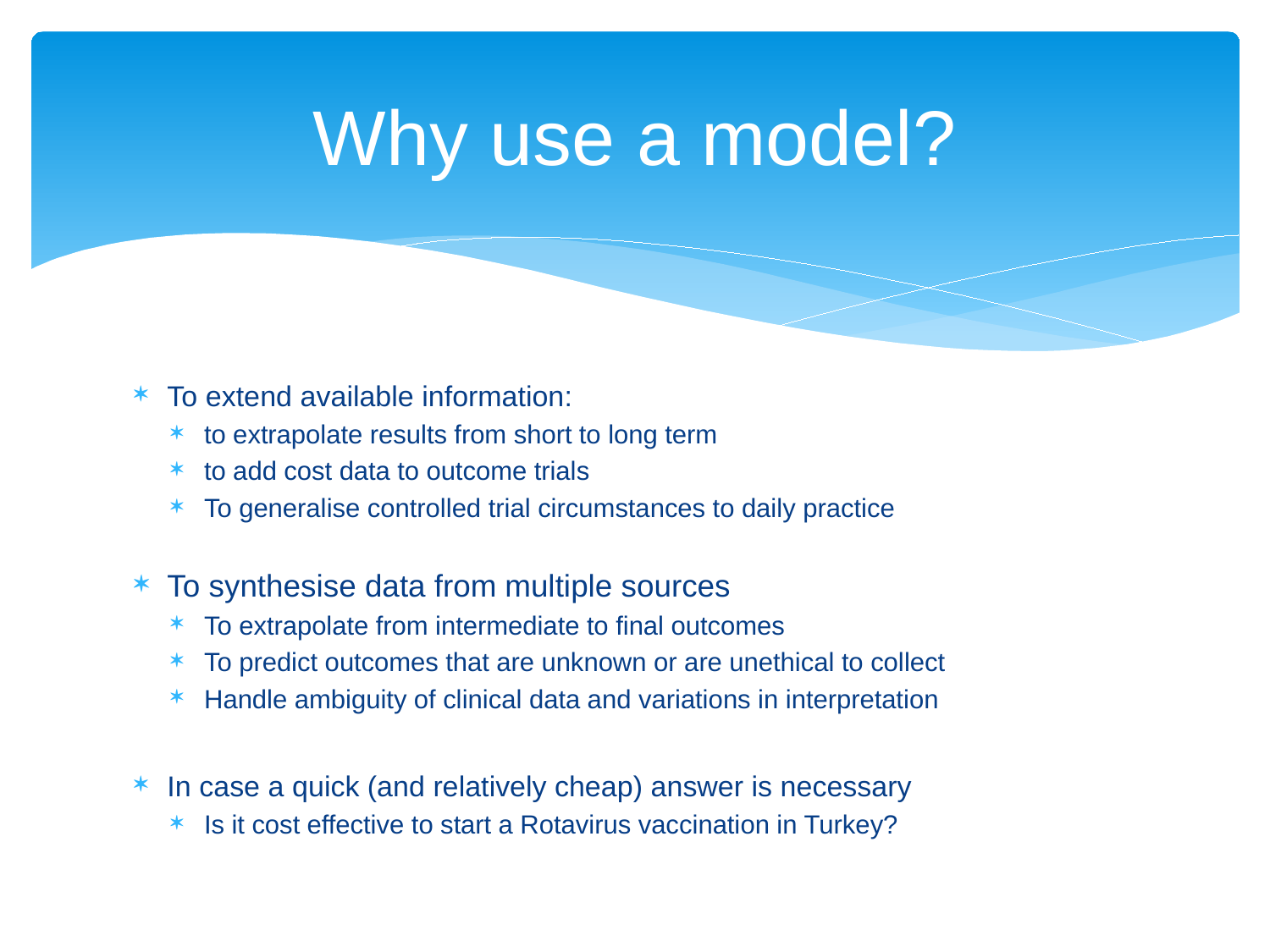

# Why use a model?
To extend available information:
to extrapolate results from short to long term
to add cost data to outcome trials
To generalise controlled trial circumstances to daily practice

To synthesise data from multiple sources
To extrapolate from intermediate to final outcomes
To predict outcomes that are unknown or are unethical to collect
Handle ambiguity of clinical data and variations in interpretation

In case a quick (and relatively cheap) answer is necessary
Is it cost effective to start a Rotavirus vaccination in Turkey?